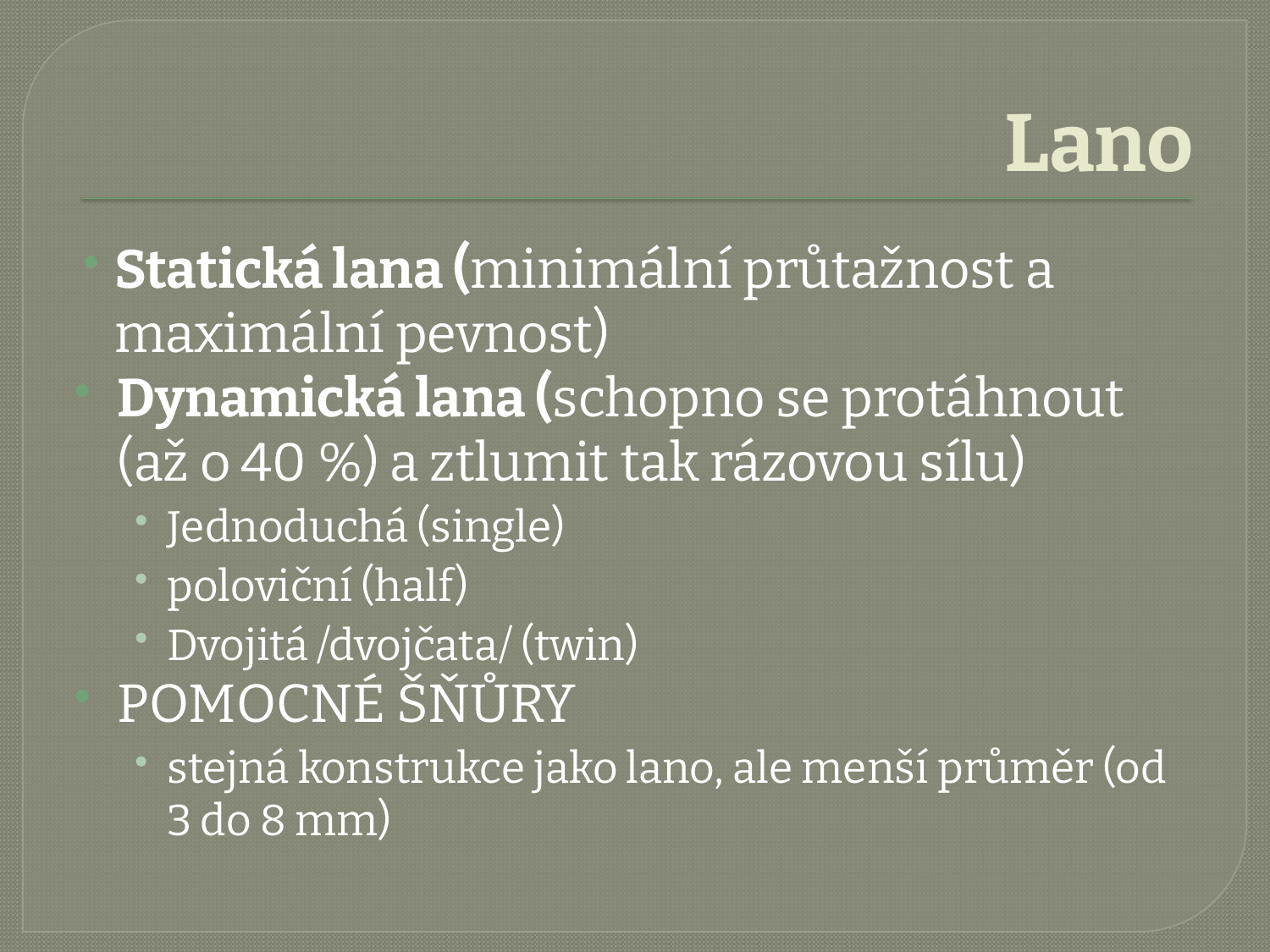

# Lano
Statická lana (minimální průtažnost a maximální pevnost)
Dynamická lana (schopno se protáhnout (až o 40 %) a ztlumit tak rázovou sílu)
Jednoduchá (single)
poloviční (half)
Dvojitá /dvojčata/ (twin)
POMOCNÉ ŠŇŮRY
stejná konstrukce jako lano, ale menší průměr (od 3 do 8 mm)